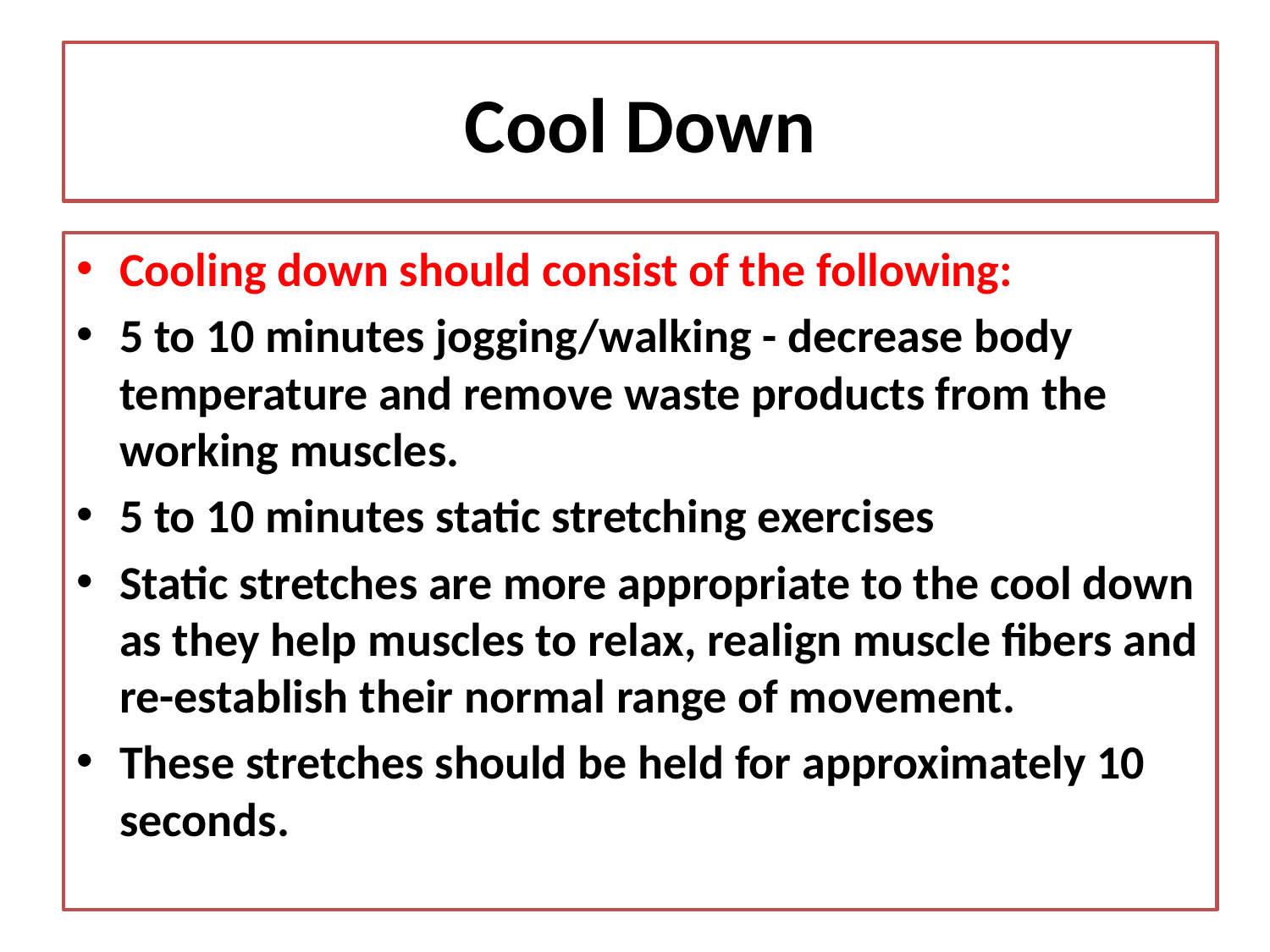

# Cool Down
Cooling down should consist of the following:
5 to 10 minutes jogging/walking - decrease body temperature and remove waste products from the working muscles.
5 to 10 minutes static stretching exercises
Static stretches are more appropriate to the cool down as they help muscles to relax, realign muscle fibers and re-establish their normal range of movement.
These stretches should be held for approximately 10 seconds.